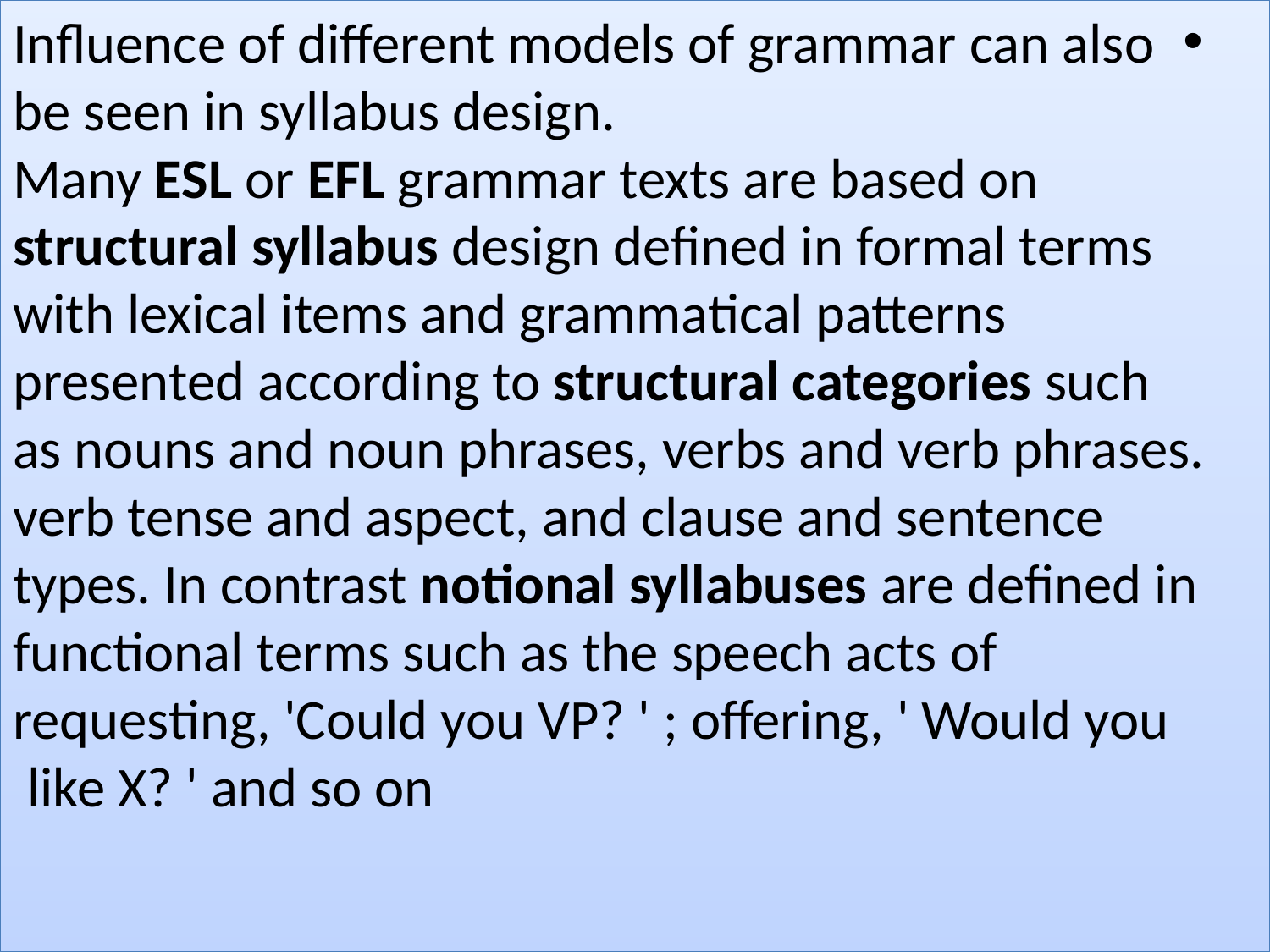

Influence of different models of grammar can also be seen in syllabus design.
Many ESL or EFL grammar texts are based on structural syllabus design defined in formal terms with lexical items and grammatical patterns presented according to structural categories such as nouns and noun phrases, verbs and verb phrases. verb tense and aspect, and clause and sentence types. In contrast notional syllabuses are defined in functional terms such as the speech acts of requesting, 'Could you VP? ' ; offering, ' Would you like X? ' and so on